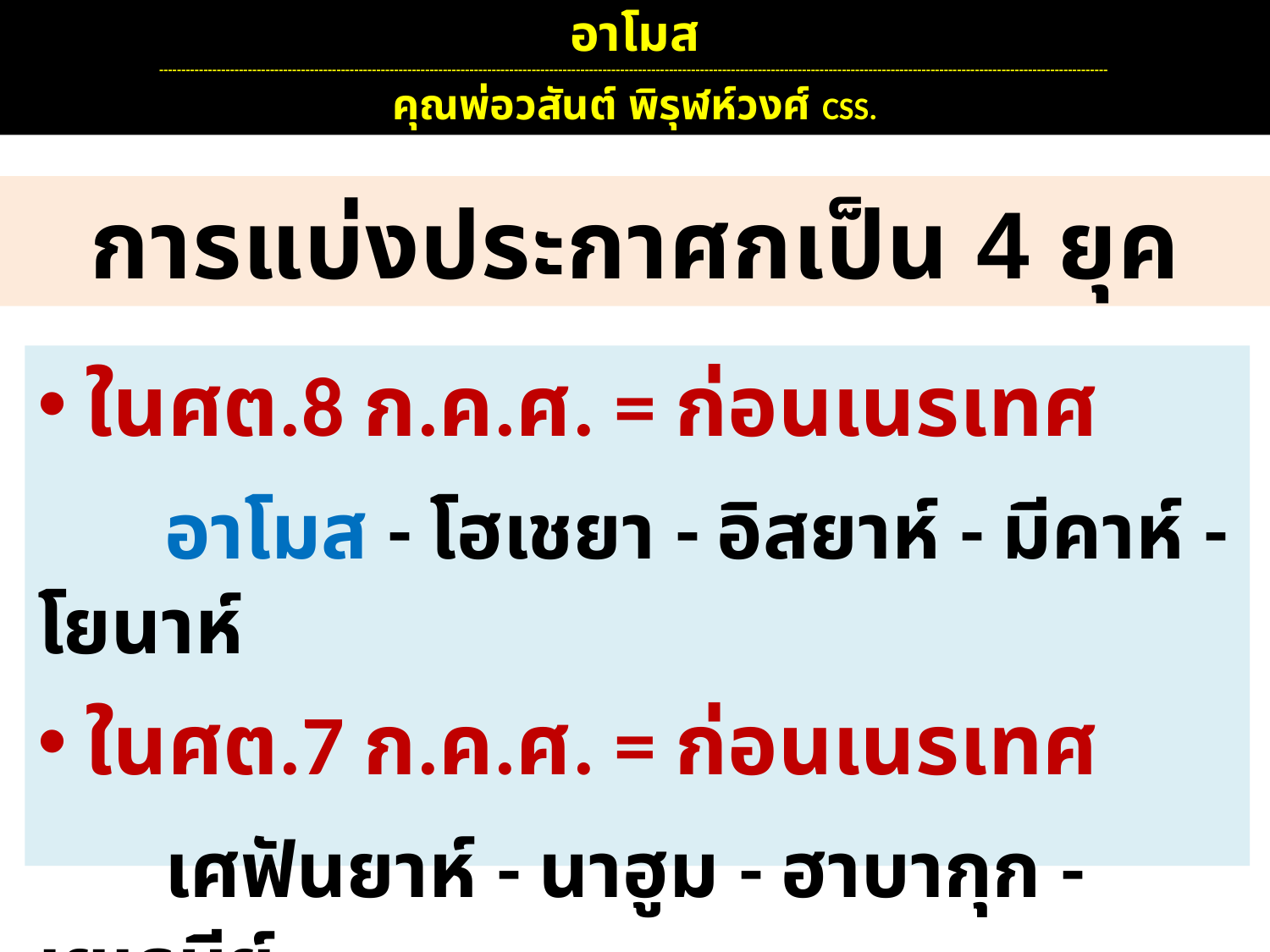

อาโมส
----------------------------------------------------------------------------------------------------------------------------------------------------------------------------------------------------------------------
คุณพ่อวสันต์ พิรุฬห์วงศ์ CSS.
การแบ่งประกาศกเป็น 4 ยุค
ในศต.8 ก.ค.ศ. = ก่อนเนรเทศ
	อาโมส - โฮเชยา - อิสยาห์ - มีคาห์ - โยนาห์
ในศต.7 ก.ค.ศ. = ก่อนเนรเทศ
	เศฟันยาห์ - นาฮูม - ฮาบากุก - เยเรมีย์